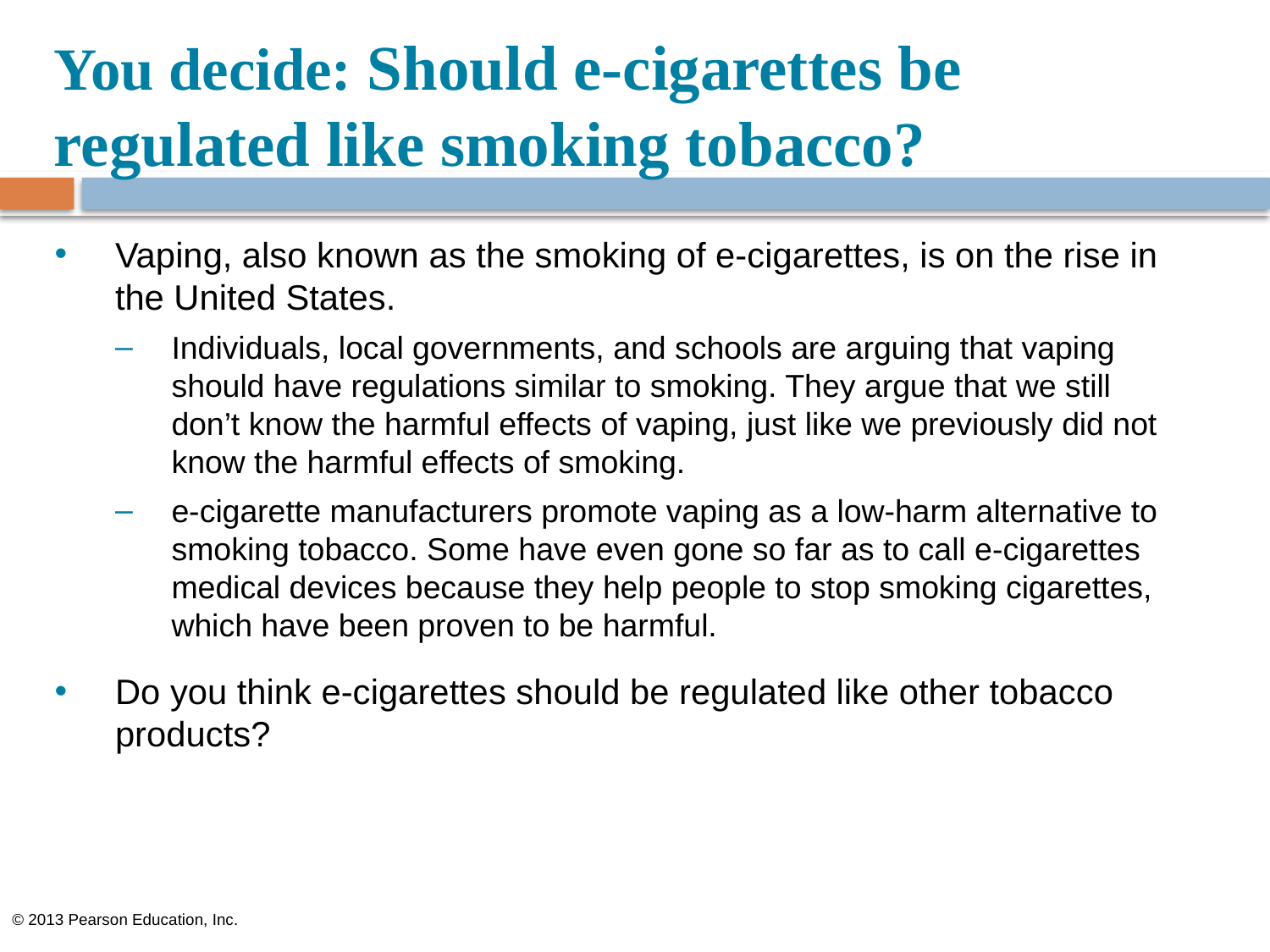

# You decide: Should e-cigarettes be regulated like smoking tobacco?
Vaping, also known as the smoking of e-cigarettes, is on the rise in the United States.
Individuals, local governments, and schools are arguing that vaping should have regulations similar to smoking. They argue that we still don’t know the harmful effects of vaping, just like we previously did not know the harmful effects of smoking.
e-cigarette manufacturers promote vaping as a low-harm alternative to smoking tobacco. Some have even gone so far as to call e-cigarettes medical devices because they help people to stop smoking cigarettes, which have been proven to be harmful.
Do you think e-cigarettes should be regulated like other tobacco products?